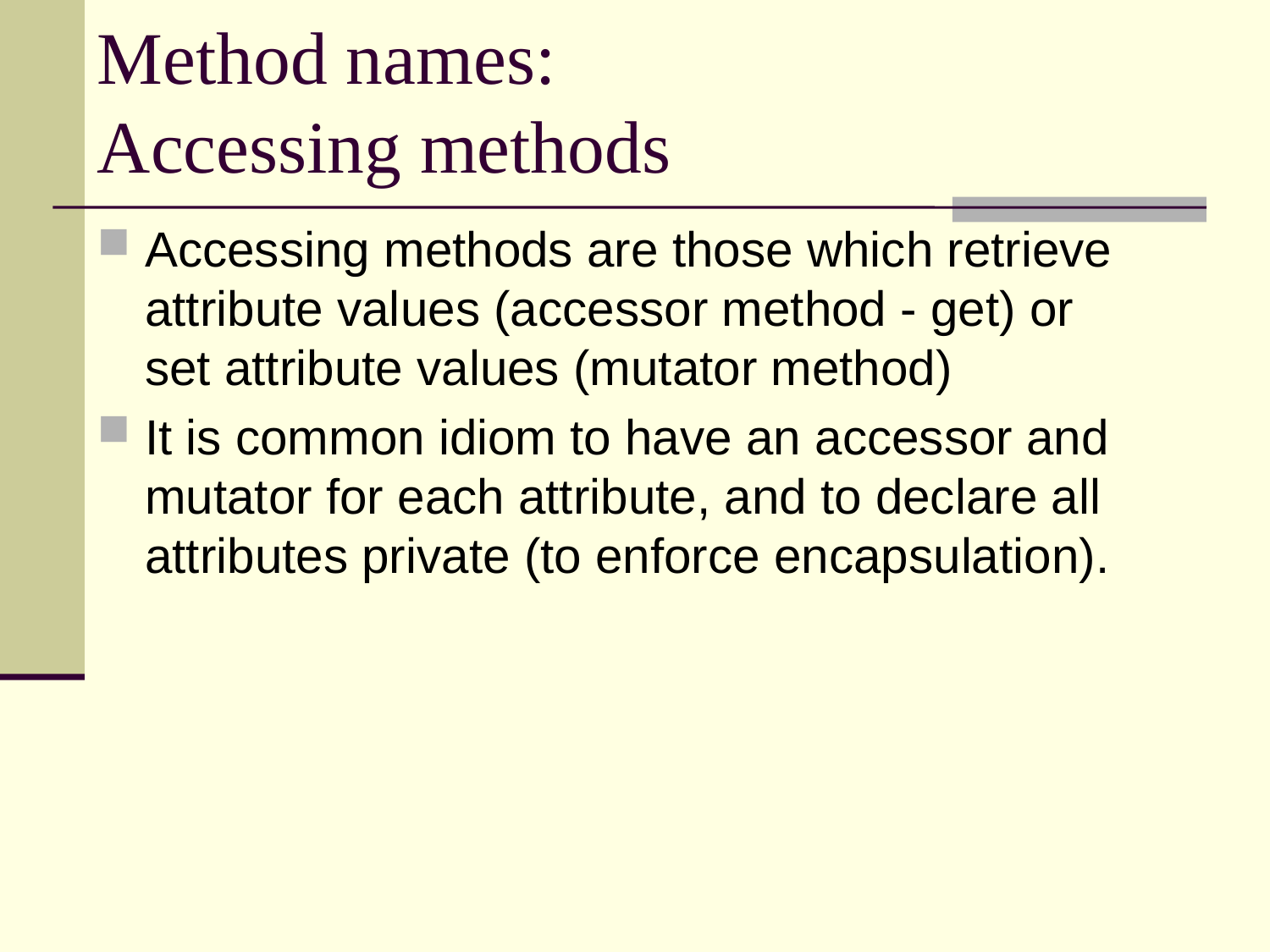

# Method names: Accessing methods
Accessing methods are those which retrieve attribute values (accessor method - get) or set attribute values (mutator method)
It is common idiom to have an accessor and mutator for each attribute, and to declare all attributes private (to enforce encapsulation).